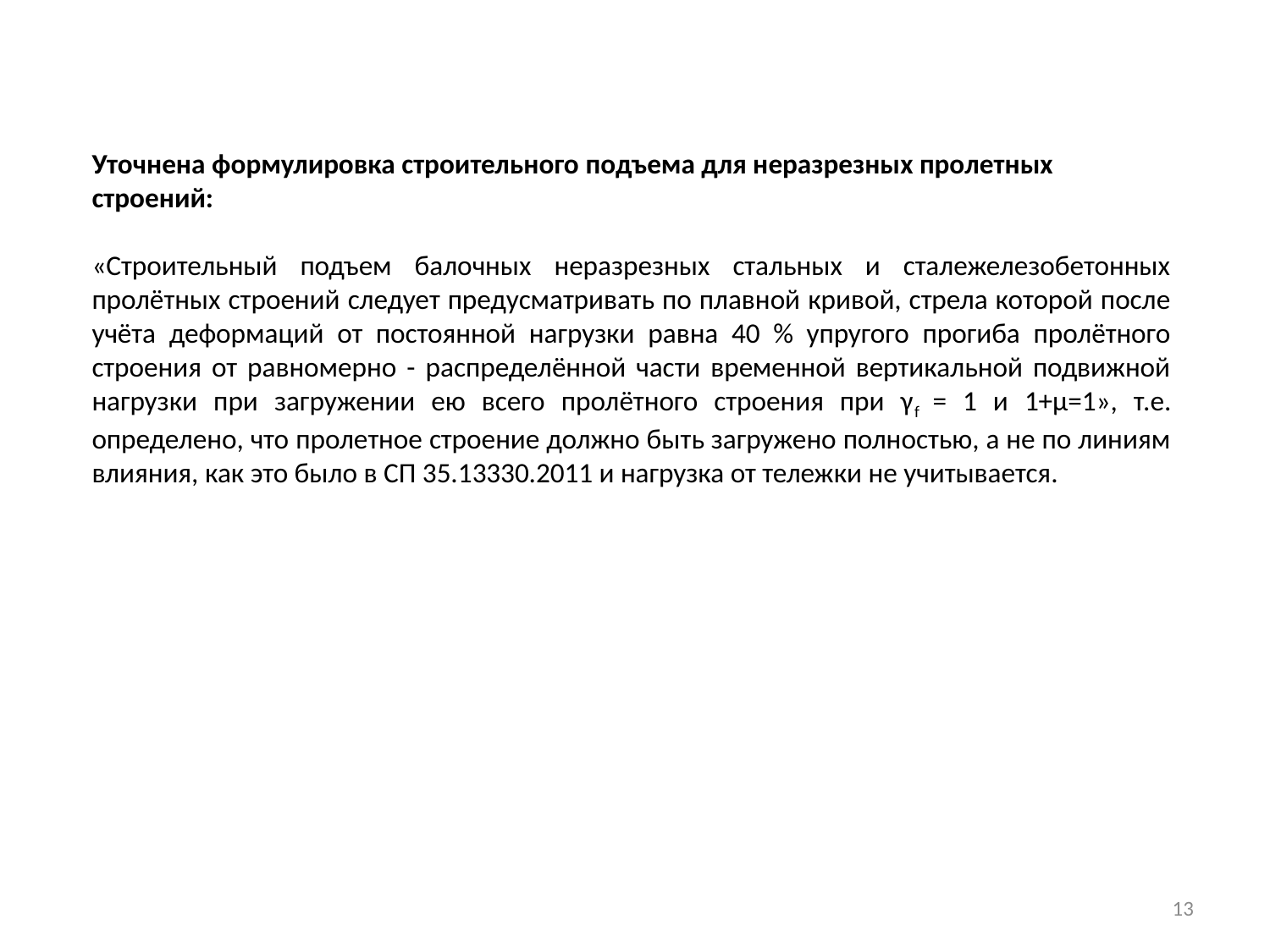

Уточнена формулировка строительного подъема для неразрезных пролетных строений:

«Строительный подъем балочных неразрезных стальных и сталежелезобетонных пролётных строений следует предусматривать по плавной кривой, стрела которой после учёта деформаций от постоянной нагрузки равна 40 % упругого прогиба пролётного строения от равномерно - распределённой части временной вертикальной подвижной нагрузки при загружении ею всего пролётного строения при γf = 1 и 1+μ=1», т.е. определено, что пролетное строение должно быть загружено полностью, а не по линиям влияния, как это было в СП 35.13330.2011 и нагрузка от тележки не учитывается.

13